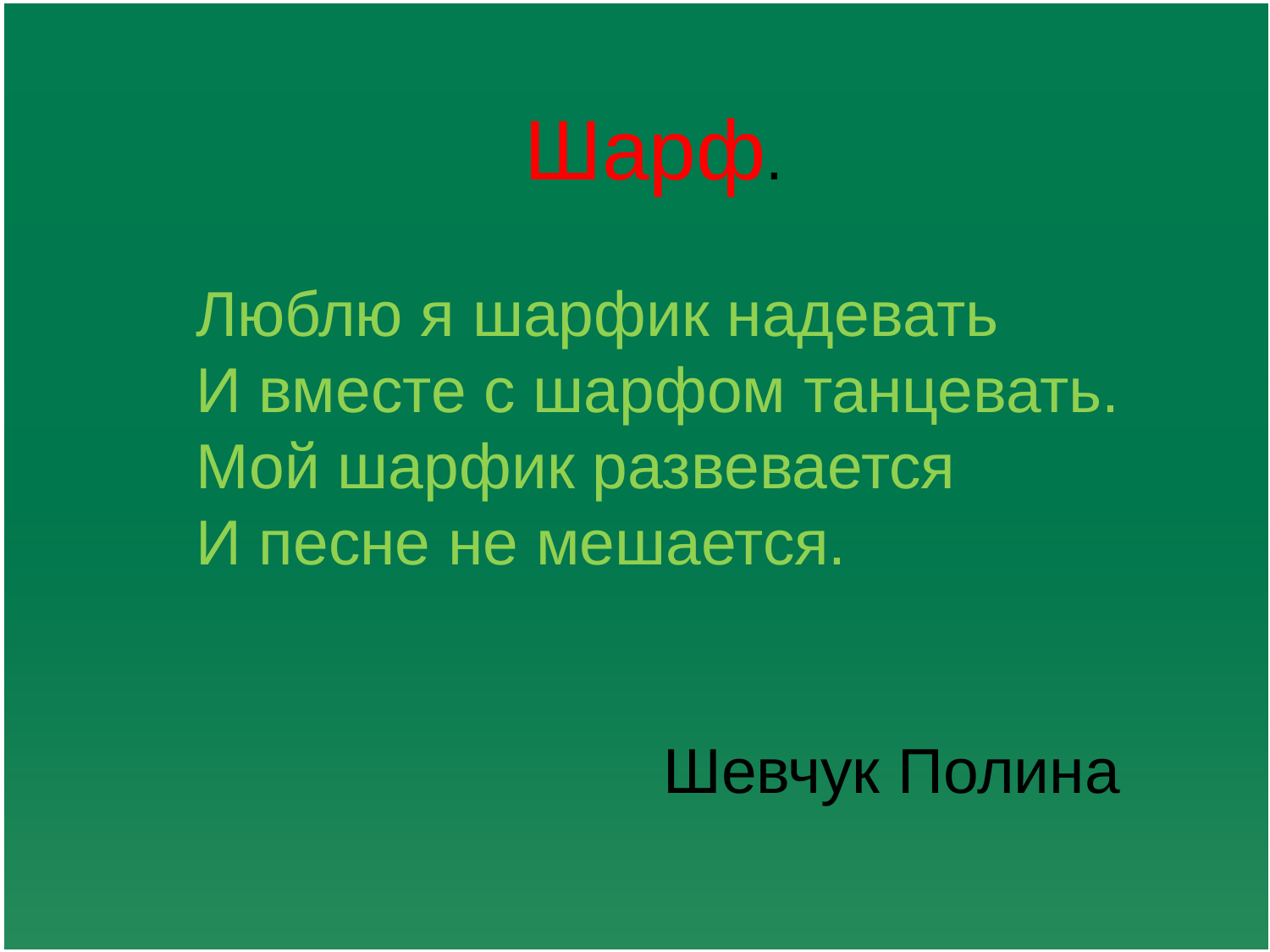

Шарф.

Люблю я шарфик надевать
И вместе с шарфом танцевать.
Мой шарфик развевается
И песне не мешается.

   Шевчук Полина